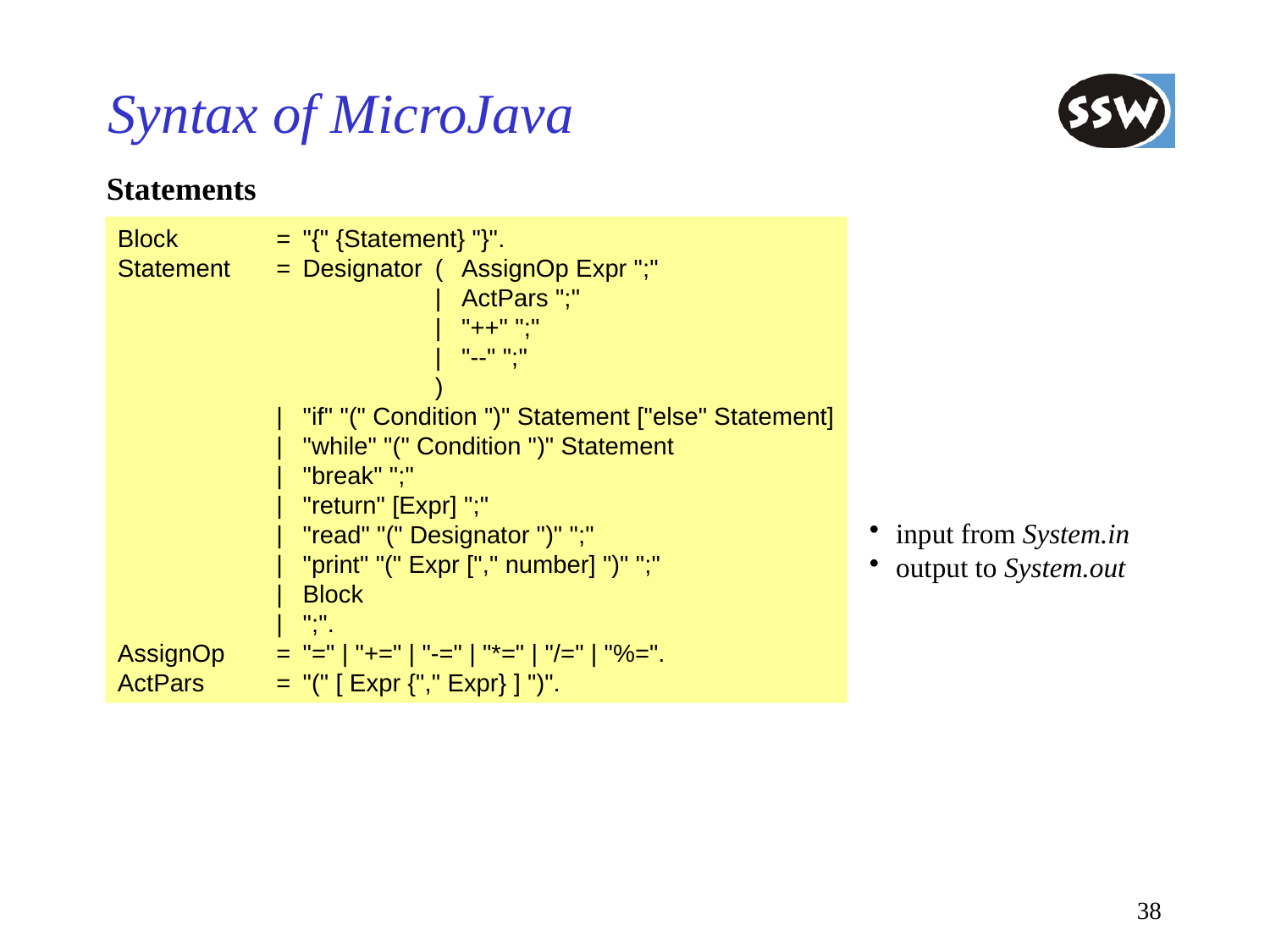

# Syntax of MicroJava
Statements
Block	=	"{" {Statement} "}".
Statement	=	Designator	(	AssignOp Expr ";"
			|	ActPars ";"
			|	"++" ";"
			|	"--" ";"
			)
	|	"if" "(" Condition ")" Statement ["else" Statement]
	|	"while" "(" Condition ")" Statement
	|	"break" ";"
	|	"return" [Expr] ";"
	|	"read" "(" Designator ")" ";"
	|	"print" "(" Expr ["," number] ")" ";"
	|	Block
	|	";".
AssignOp	=	"=" | "+=" | "-=" | "*=" | "/=" | "%=".
ActPars	=	"(" [ Expr {"," Expr} ] ")".
input from System.in
output to System.out
38